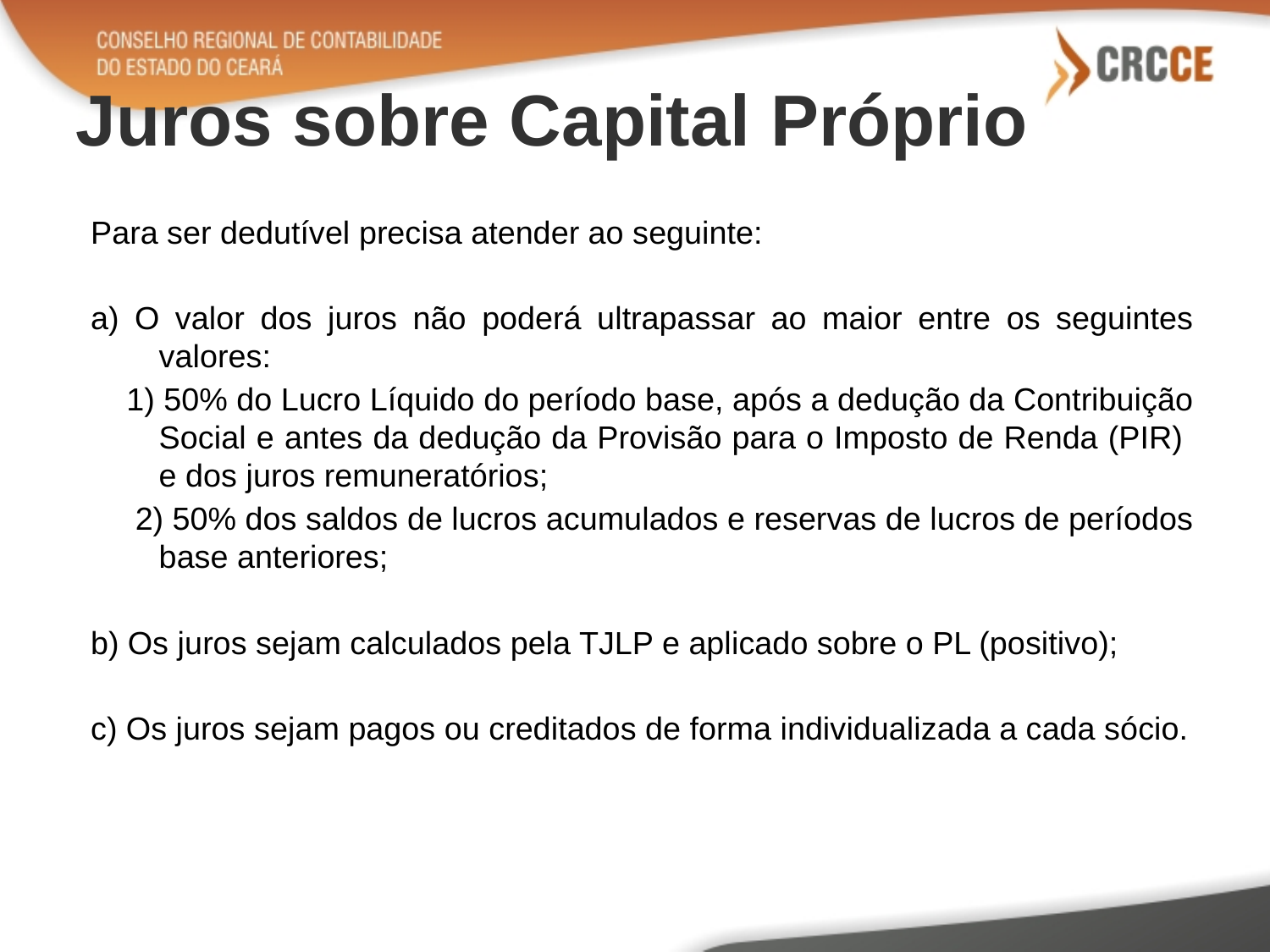

# Juros sobre Capital Próprio
Para ser dedutível precisa atender ao seguinte:

a) O valor dos juros não poderá ultrapassar ao maior entre os seguintes valores:
    1) 50% do Lucro Líquido do período base, após a dedução da Contribuição Social e antes da dedução da Provisão para o Imposto de Renda (PIR)  e dos juros remuneratórios;
     2) 50% dos saldos de lucros acumulados e reservas de lucros de períodos base anteriores;

b) Os juros sejam calculados pela TJLP e aplicado sobre o PL (positivo);

c) Os juros sejam pagos ou creditados de forma individualizada a cada sócio.